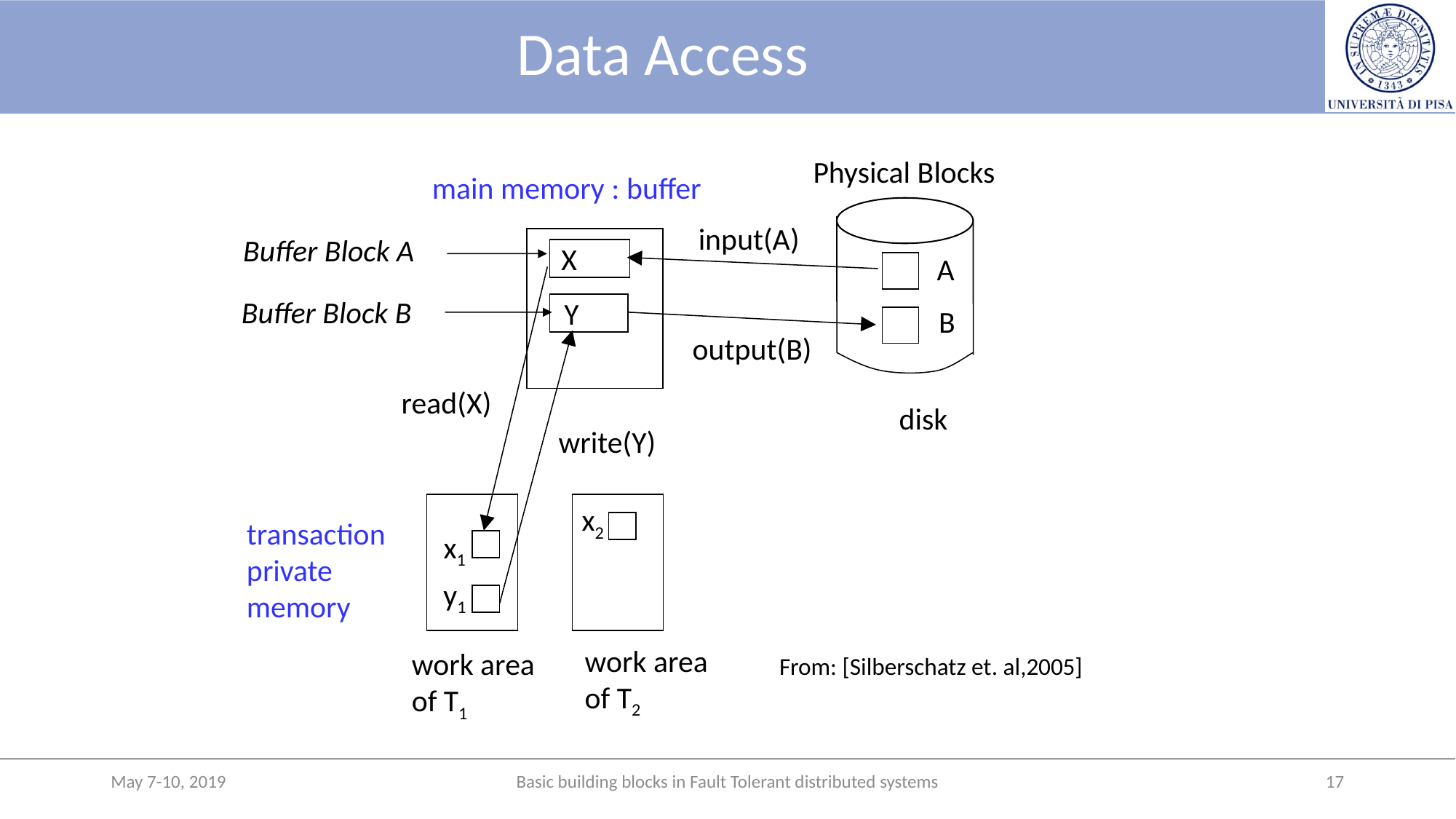

# Data Access
Physical Blocks
main memory : buffer

input(A)

Buffer Block A

X
A

Buffer Block B
Y
B

output(B)

read(X)
disk
write(Y)

x2
transaction
private
memory

x1

y1

work area
of T2
work area
of T1
From: [Silberschatz et. al,2005]
May 7-10, 2019
Basic building blocks in Fault Tolerant distributed systems
17